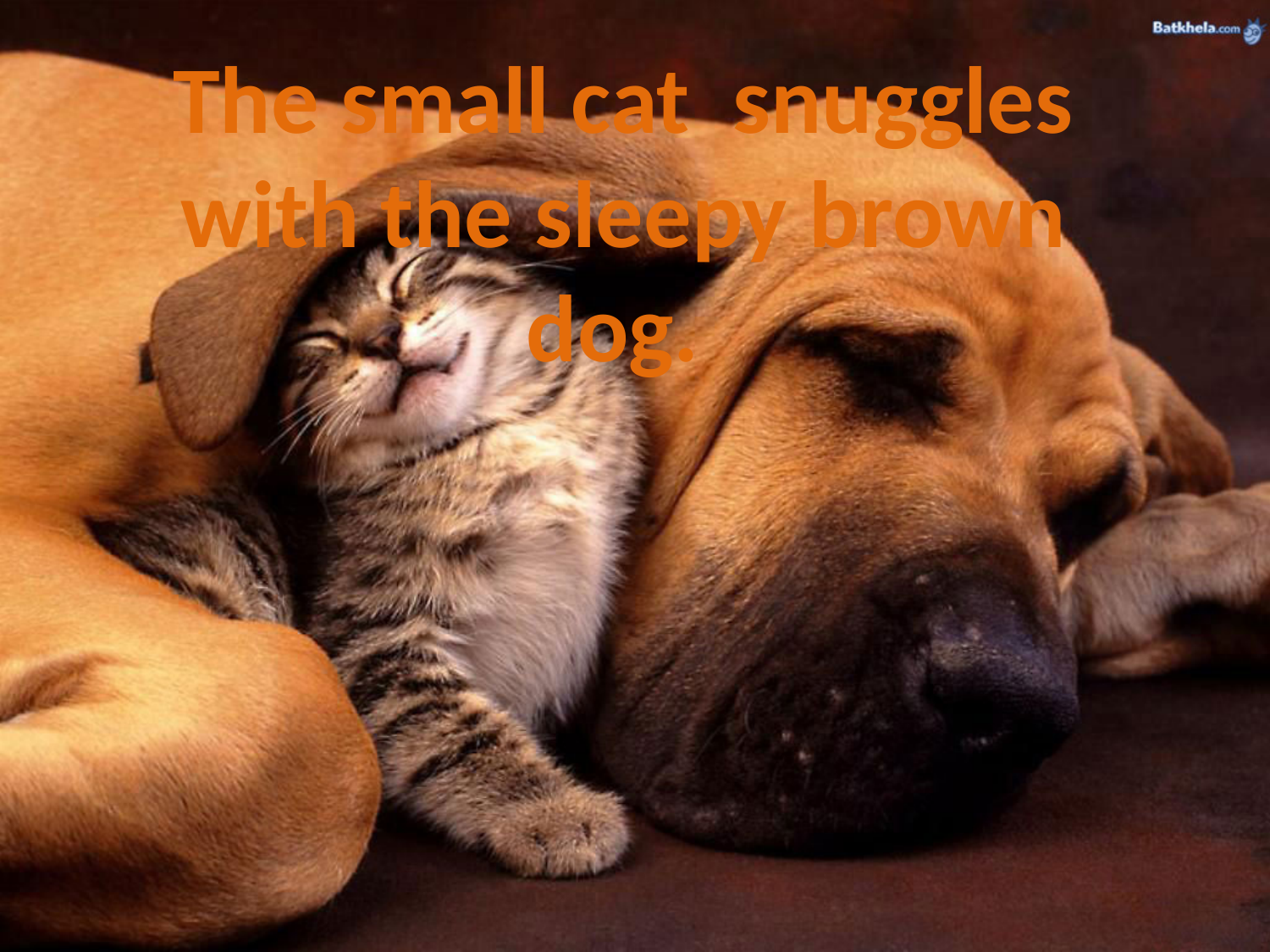

The small cat  snuggles with the sleepy brown dog.